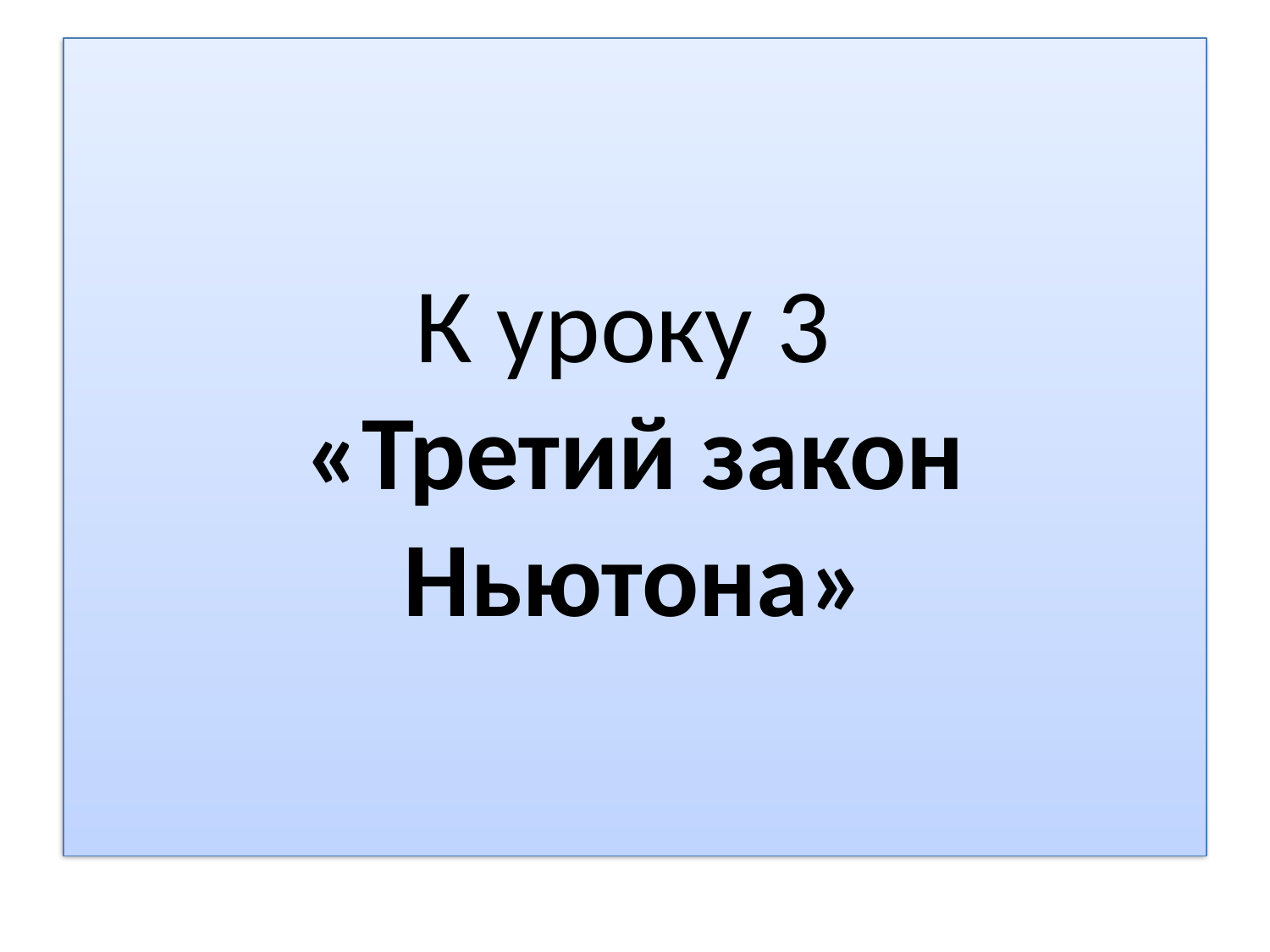

# К уроку 3 «Третий закон Ньютона»